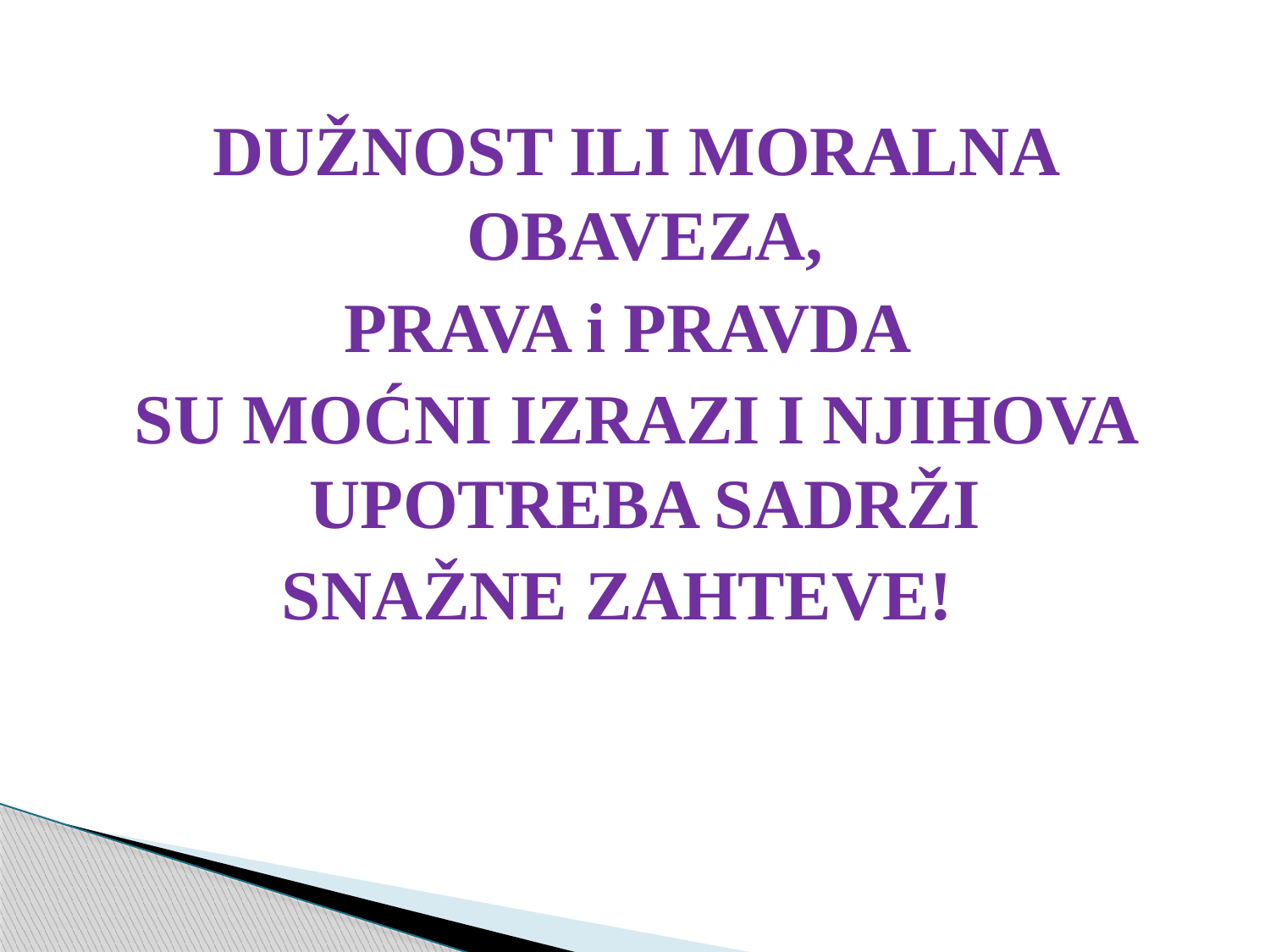

DUŽNOST ILI MORALNA OBAVEZA,
PRAVA i PRAVDA
SU MOĆNI IZRAZI I NJIHOVA UPOTREBA SADRŽI
SNAŽNE ZAHTEVE!